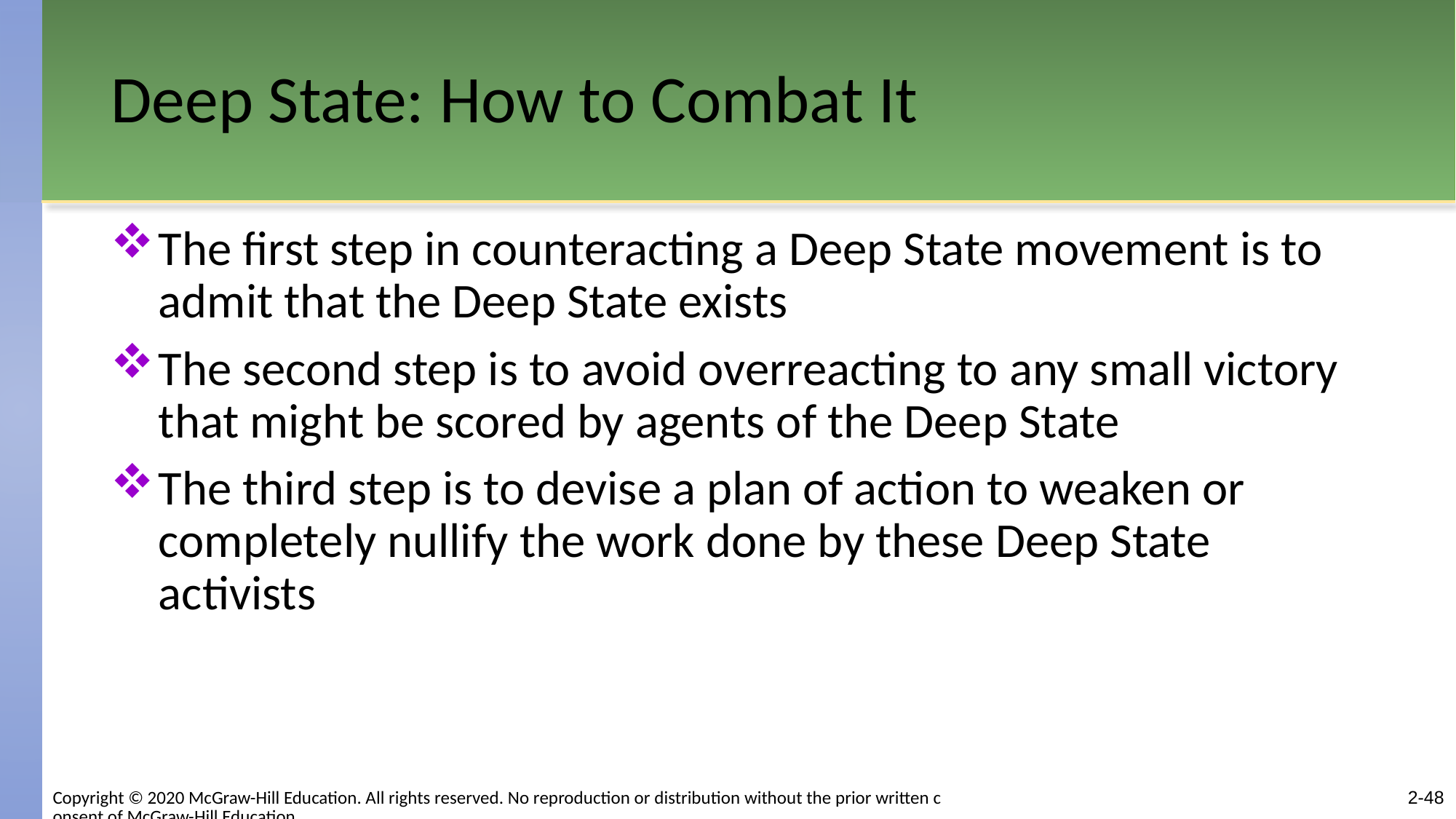

# Deep State: How to Combat It
The first step in counteracting a Deep State movement is to admit that the Deep State exists
The second step is to avoid overreacting to any small victory that might be scored by agents of the Deep State
The third step is to devise a plan of action to weaken or completely nullify the work done by these Deep State activists
2-48
Copyright © 2020 McGraw-Hill Education. All rights reserved. No reproduction or distribution without the prior written consent of McGraw-Hill Education.